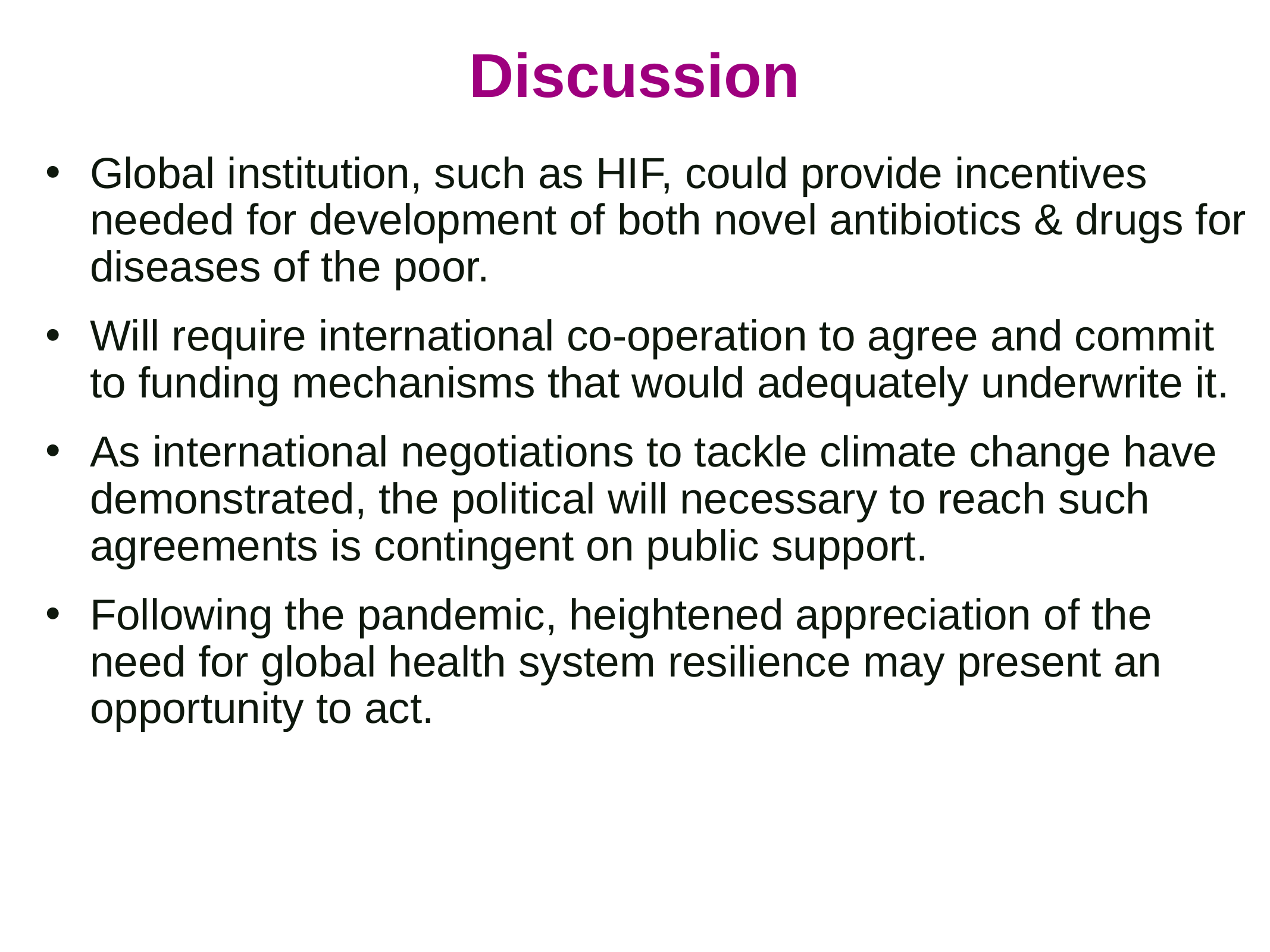

# Discussion
Global institution, such as HIF, could provide incentives needed for development of both novel antibiotics & drugs for diseases of the poor.
Will require international co-operation to agree and commit to funding mechanisms that would adequately underwrite it.
As international negotiations to tackle climate change have demonstrated, the political will necessary to reach such agreements is contingent on public support.
Following the pandemic, heightened appreciation of the need for global health system resilience may present an opportunity to act.